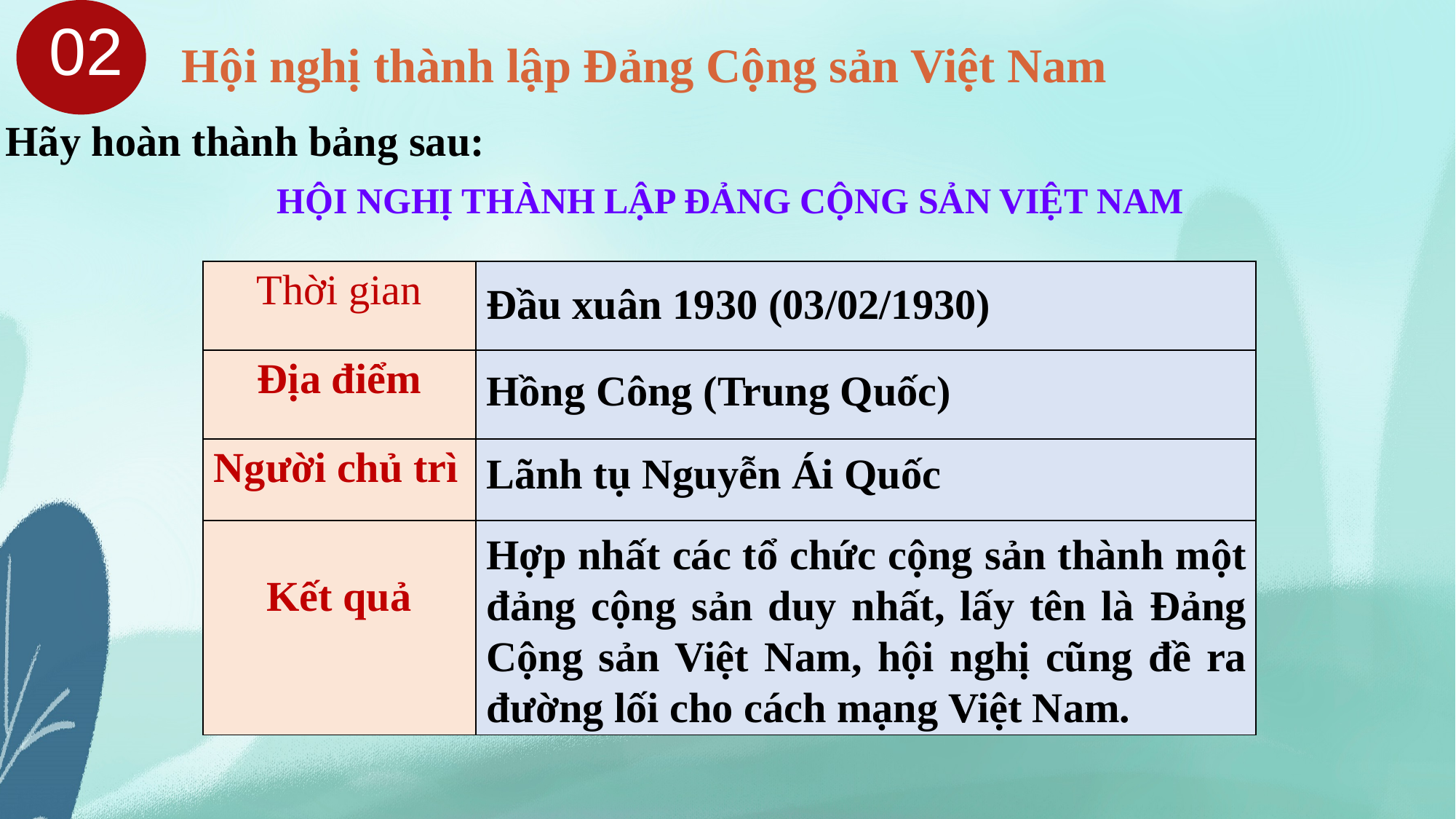

02
Hội nghị thành lập Đảng Cộng sản Việt Nam
Hãy hoàn thành bảng sau:
HỘI NGHỊ THÀNH LẬP ĐẢNG CỘNG SẢN VIỆT NAM
| Thời gian |  |
| --- | --- |
| Địa điểm |  |
| Người chủ trì |  |
| Kết quả |  |
Đầu xuân 1930 (03/02/1930)
Hồng Công (Trung Quốc)
Lãnh tụ Nguyễn Ái Quốc
Hợp nhất các tổ chức cộng sản thành một đảng cộng sản duy nhất, lấy tên là Đảng Cộng sản Việt Nam, hội nghị cũng đề ra đường lối cho cách mạng Việt Nam.